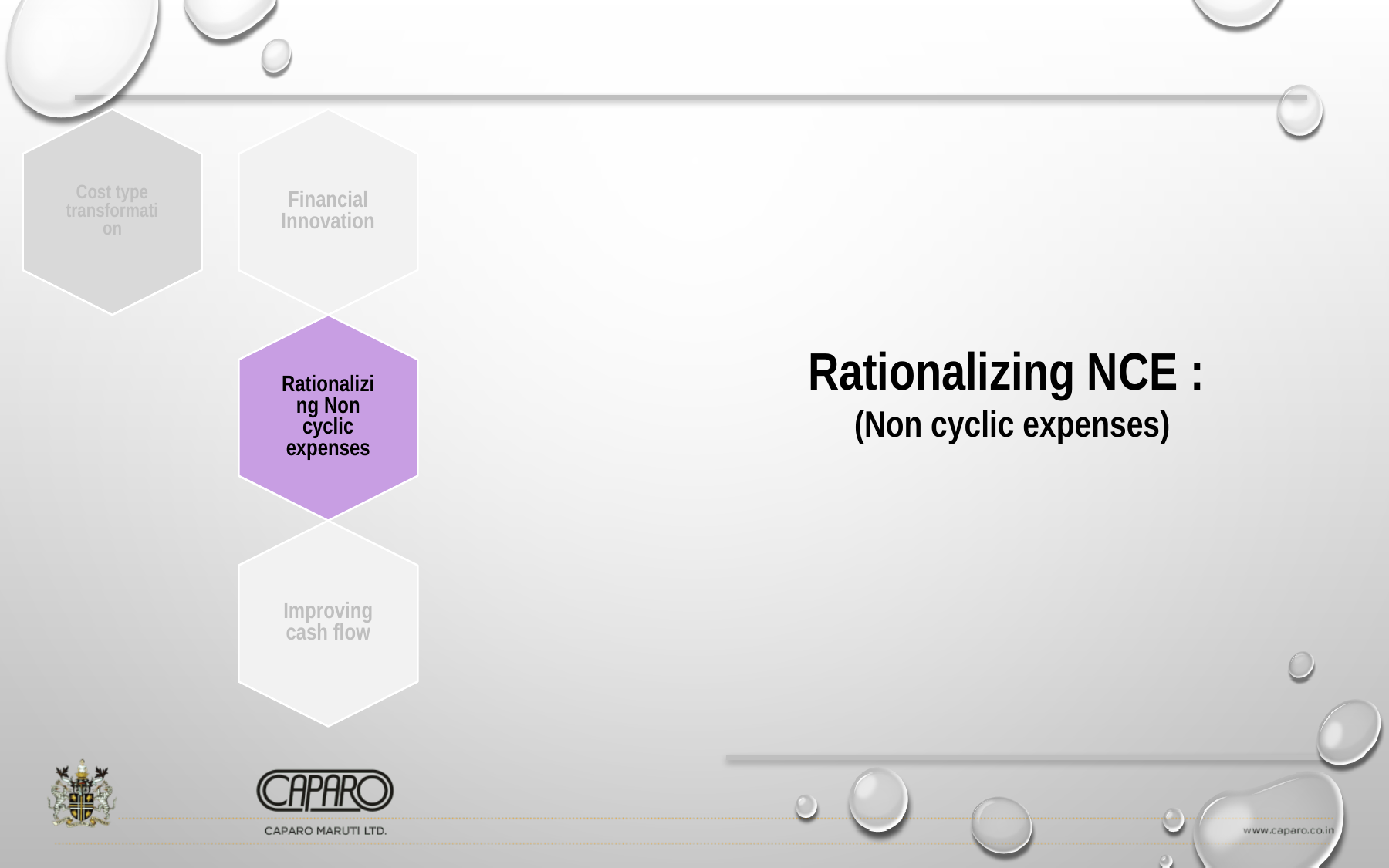

Financial Innovation
Cost type
transformation
Rationalizing Non cyclic expenses
Improving cash flow
Rationalizing NCE :
(Non cyclic expenses)
26/44